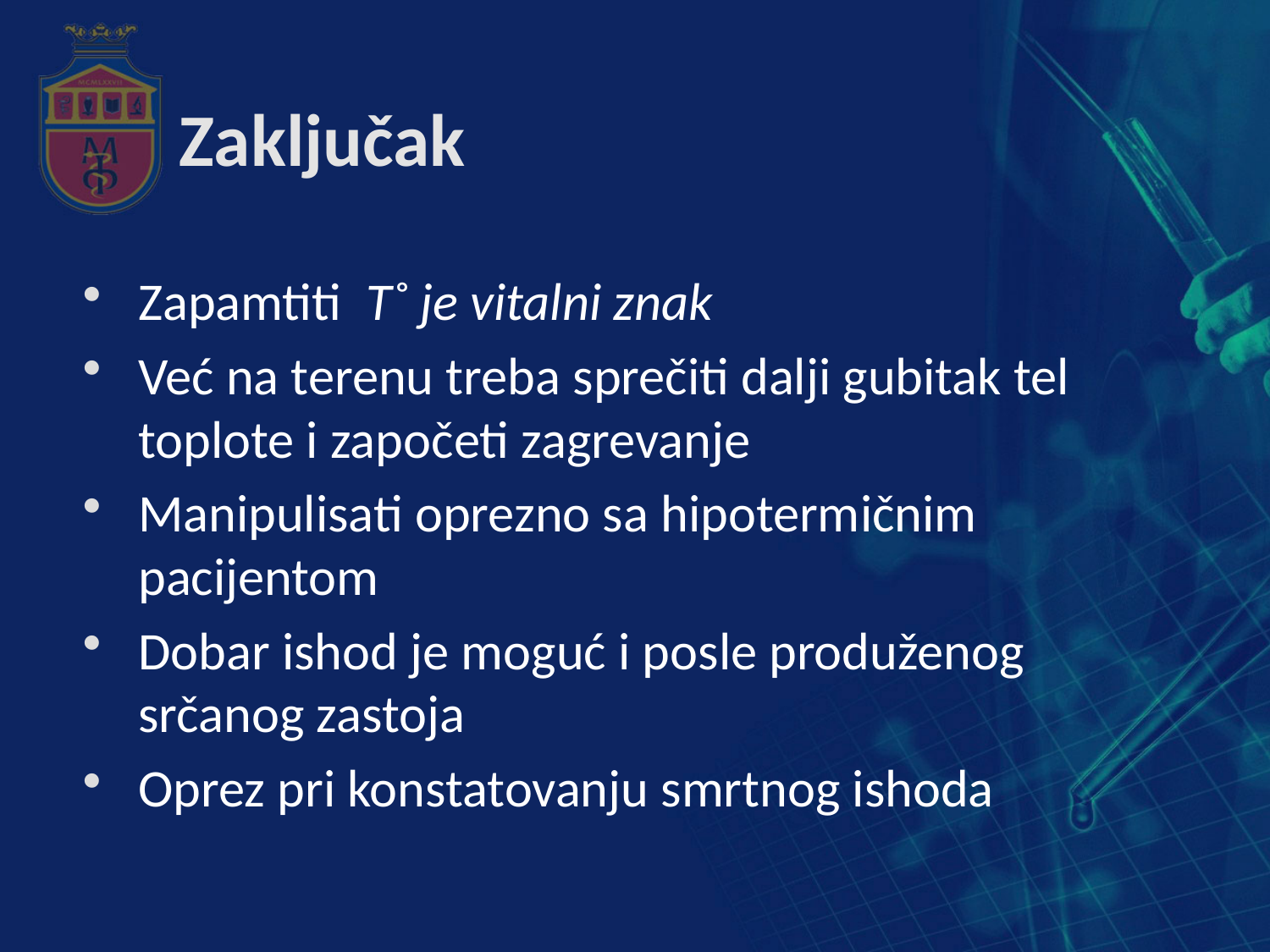

# Zaključak
Zapamtiti  T˚ je vitalni znak
Već na terenu treba sprečiti dalji gubitak tel toplote i započeti zagrevanje
Manipulisati oprezno sa hipotermičnim pacijentom
Dobar ishod je moguć i posle produženog srčanog zastoja
Oprez pri konstatovanju smrtnog ishoda